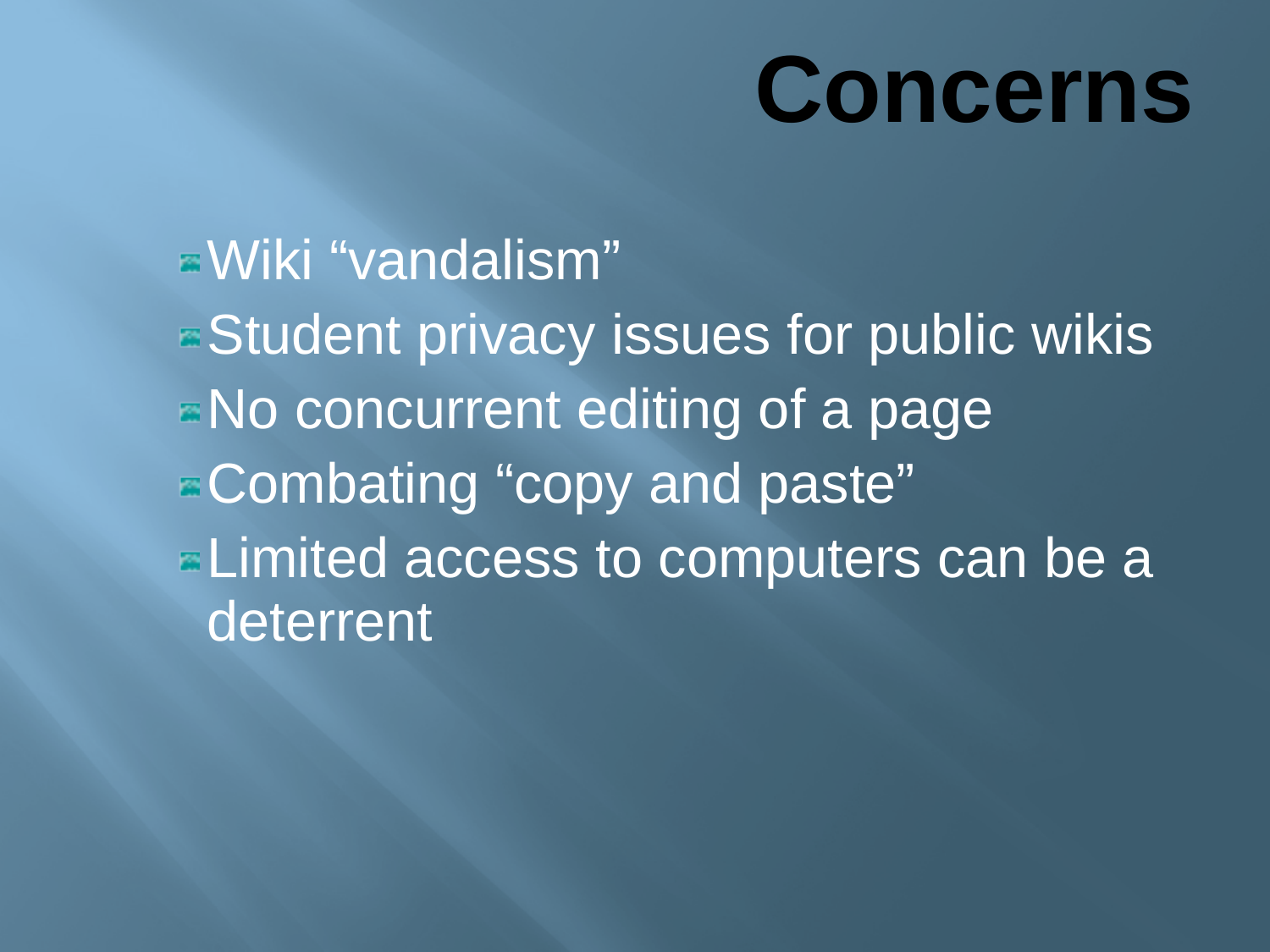

# Concerns
Wiki “vandalism”
Student privacy issues for public wikis
No concurrent editing of a page
Combating “copy and paste”
Limited access to computers can be a deterrent